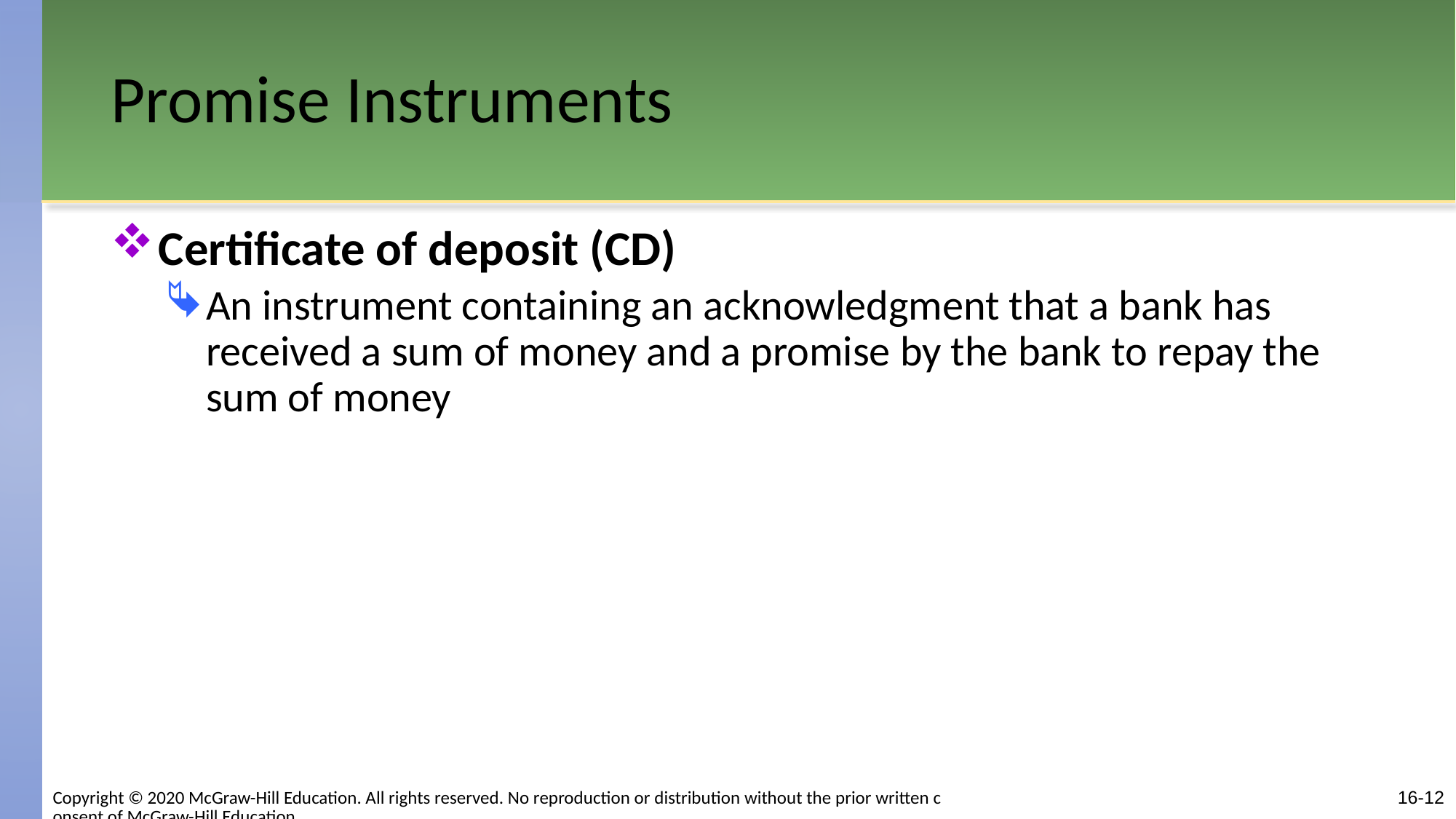

# Promise Instruments
Certificate of deposit (CD)
An instrument containing an acknowledgment that a bank has received a sum of money and a promise by the bank to repay the sum of money

Copyright © 2020 McGraw-Hill Education. All rights reserved. No reproduction or distribution without the prior written consent of McGraw-Hill Education.
16-12